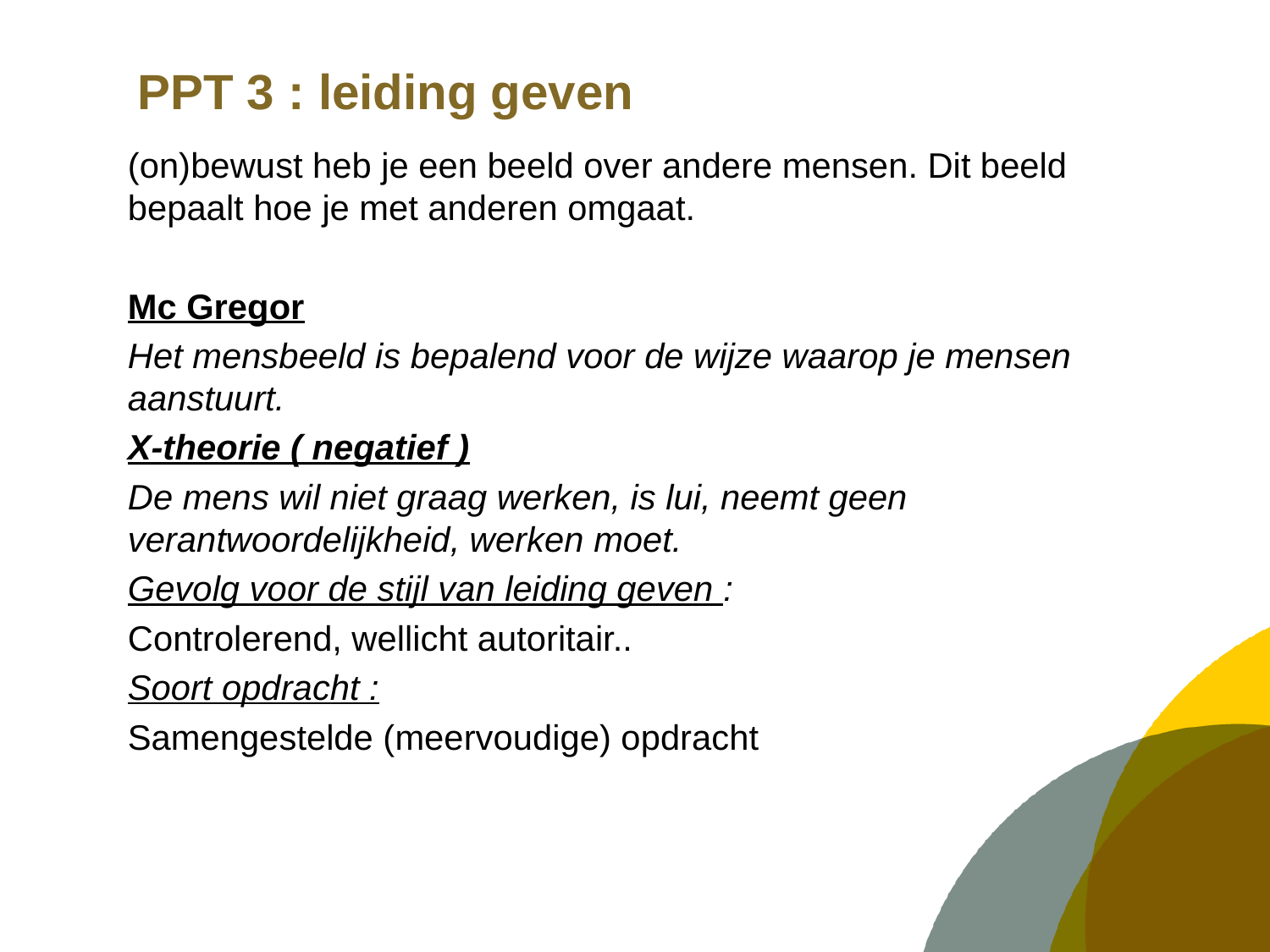

# PPT 3 : leiding geven
(on)bewust heb je een beeld over andere mensen. Dit beeld bepaalt hoe je met anderen omgaat.

Mc Gregor
Het mensbeeld is bepalend voor de wijze waarop je mensen aanstuurt.
X-theorie ( negatief )
De mens wil niet graag werken, is lui, neemt geen verantwoordelijkheid, werken moet.
Gevolg voor de stijl van leiding geven :
Controlerend, wellicht autoritair..
Soort opdracht :
Samengestelde (meervoudige) opdracht